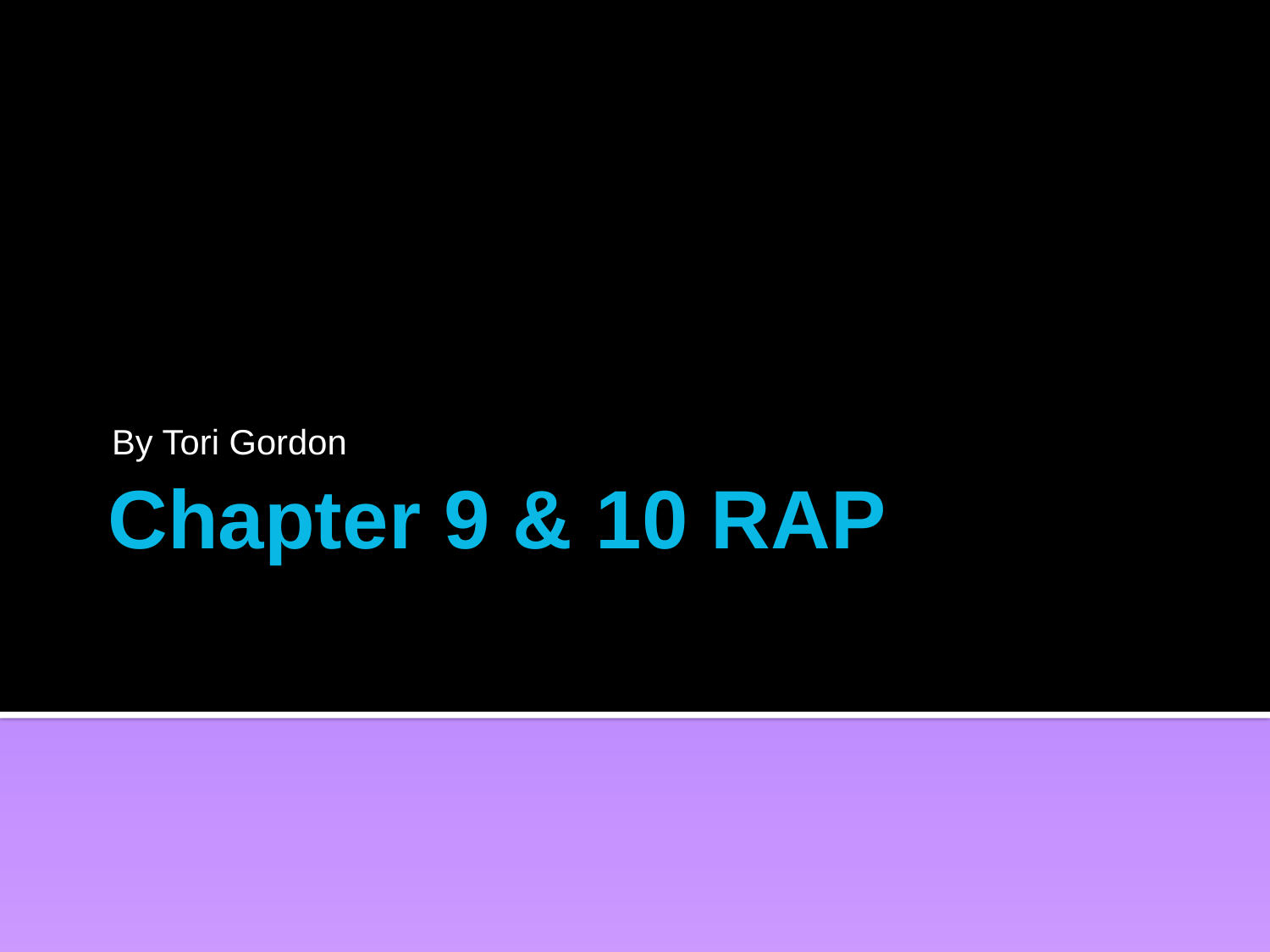

By Tori Gordon
# Chapter 9 & 10 RAP